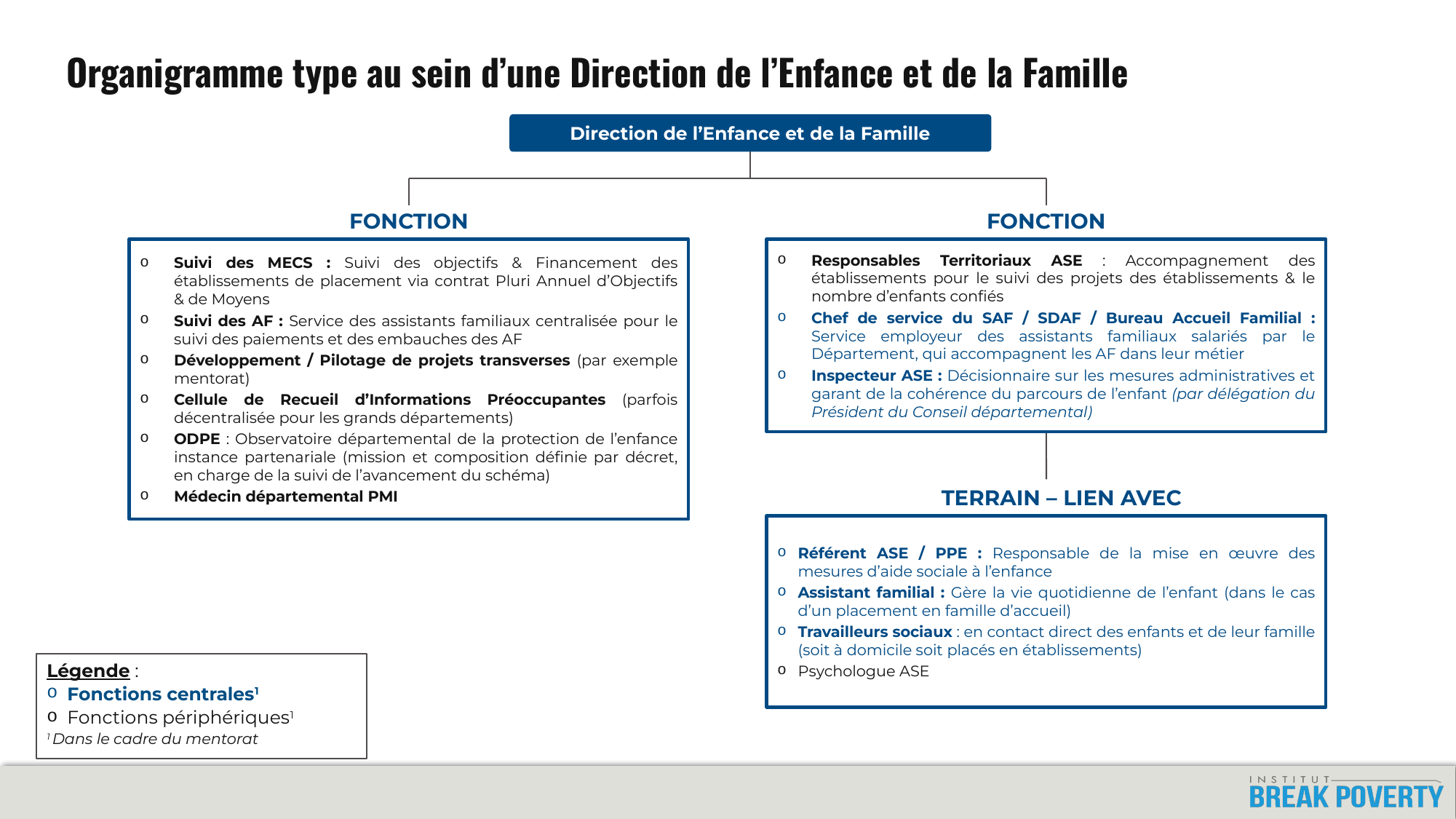

# Organigramme type au sein d’une Direction de l’Enfance et de la Famille
Direction de l’Enfance et de la Famille
Fonction centrale
Fonction territoriale
Responsables Territoriaux ASE : Accompagnement des établissements pour le suivi des projets des établissements & le nombre d’enfants confiés
Chef de service du SAF / SDAF / Bureau Accueil Familial : Service employeur des assistants familiaux salariés par le Département, qui accompagnent les AF dans leur métier
Inspecteur ASE : Décisionnaire sur les mesures administratives et garant de la cohérence du parcours de l’enfant (par délégation du Président du Conseil départemental)
Suivi des MECS : Suivi des objectifs & Financement des établissements de placement via contrat Pluri Annuel d’Objectifs & de Moyens
Suivi des AF : Service des assistants familiaux centralisée pour le suivi des paiements et des embauches des AF
Développement / Pilotage de projets transverses (par exemple mentorat)
Cellule de Recueil d’Informations Préoccupantes (parfois décentralisée pour les grands départements)
ODPE : Observatoire départemental de la protection de l’enfance instance partenariale (mission et composition définie par décret, en charge de la suivi de l’avancement du schéma)
Médecin départemental PMI
Terrain – Lien avec l’enfant
Référent ASE / PPE : Responsable de la mise en œuvre des mesures d’aide sociale à l’enfance
Assistant familial : Gère la vie quotidienne de l’enfant (dans le cas d’un placement en famille d’accueil)
Travailleurs sociaux : en contact direct des enfants et de leur famille (soit à domicile soit placés en établissements)
Psychologue ASE
Légende :
Fonctions centrales1
Fonctions périphériques1
1 Dans le cadre du mentorat